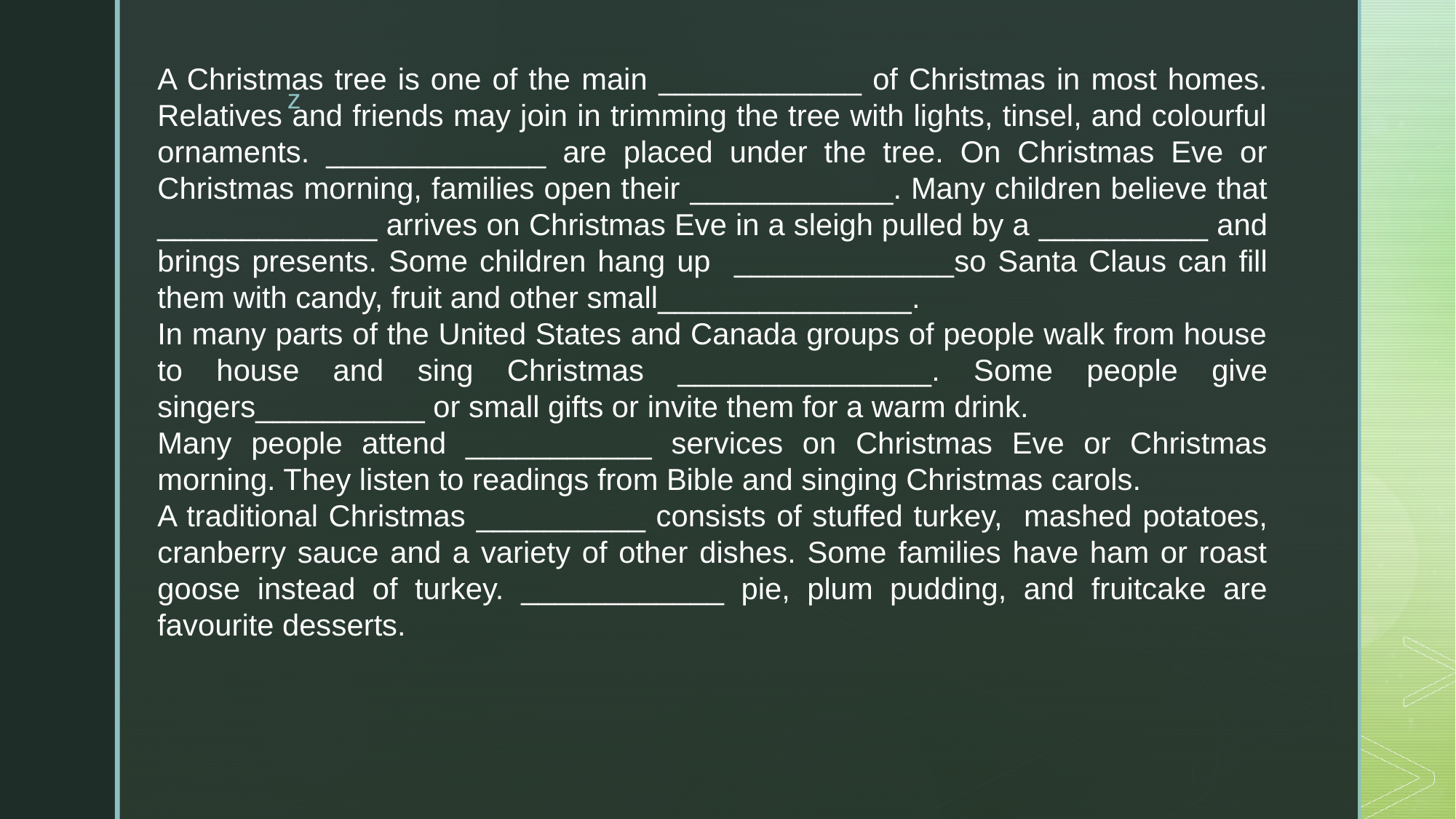

A Christmas tree is one of the main ____________ of Christmas in most homes. Relatives and friends may join in trimming the tree with lights, tinsel, and colourful ornaments. _____________ are placed under the tree. On Christmas Eve or Christmas morning, families open their ____________. Many children believe that _____________ arrives on Christmas Eve in a sleigh pulled by a __________ and brings presents. Some children hang up  _____________so Santa Claus can fill them with candy, fruit and other small_______________.
In many parts of the United States and Canada groups of people walk from house to house and sing Christmas _______________. Some people give singers__________ or small gifts or invite them for a warm drink.
Many people attend ___________ services on Christmas Eve or Christmas morning. They listen to readings from Bible and singing Christmas carols.
A traditional Christmas __________ consists of stuffed turkey,  mashed potatoes, cranberry sauce and a variety of other dishes. Some families have ham or roast goose instead of turkey. ____________ pie, plum pudding, and fruitcake are favourite desserts.